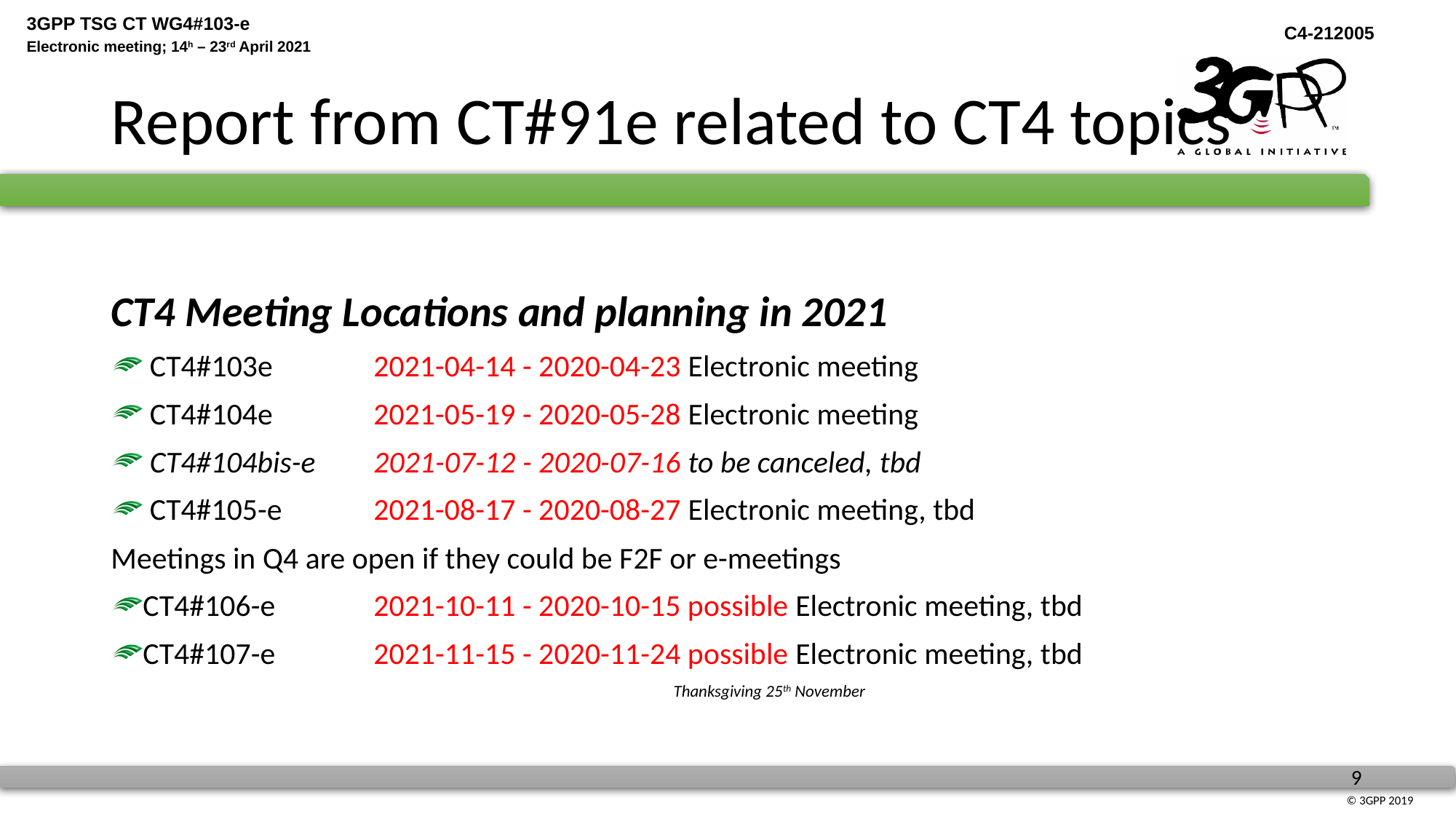

# Report from CT#91e related to CT4 topics

CT4 Meeting Locations and planning in 2021
 CT4#103e  	2021-04-14 - 2020-04-23 Electronic meeting
 CT4#104e  	2021-05-19 - 2020-05-28 Electronic meeting
 CT4#104bis-e   	2021-07-12 - 2020-07-16 to be canceled, tbd
 CT4#105-e      	2021-08-17 - 2020-08-27 Electronic meeting, tbd
Meetings in Q4 are open if they could be F2F or e-meetings
CT4#106-e        	2021-10-11 - 2020-10-15 possible Electronic meeting, tbd
CT4#107-e        	2021-11-15 - 2020-11-24 possible Electronic meeting, tbd
		Thanksgiving 25th November